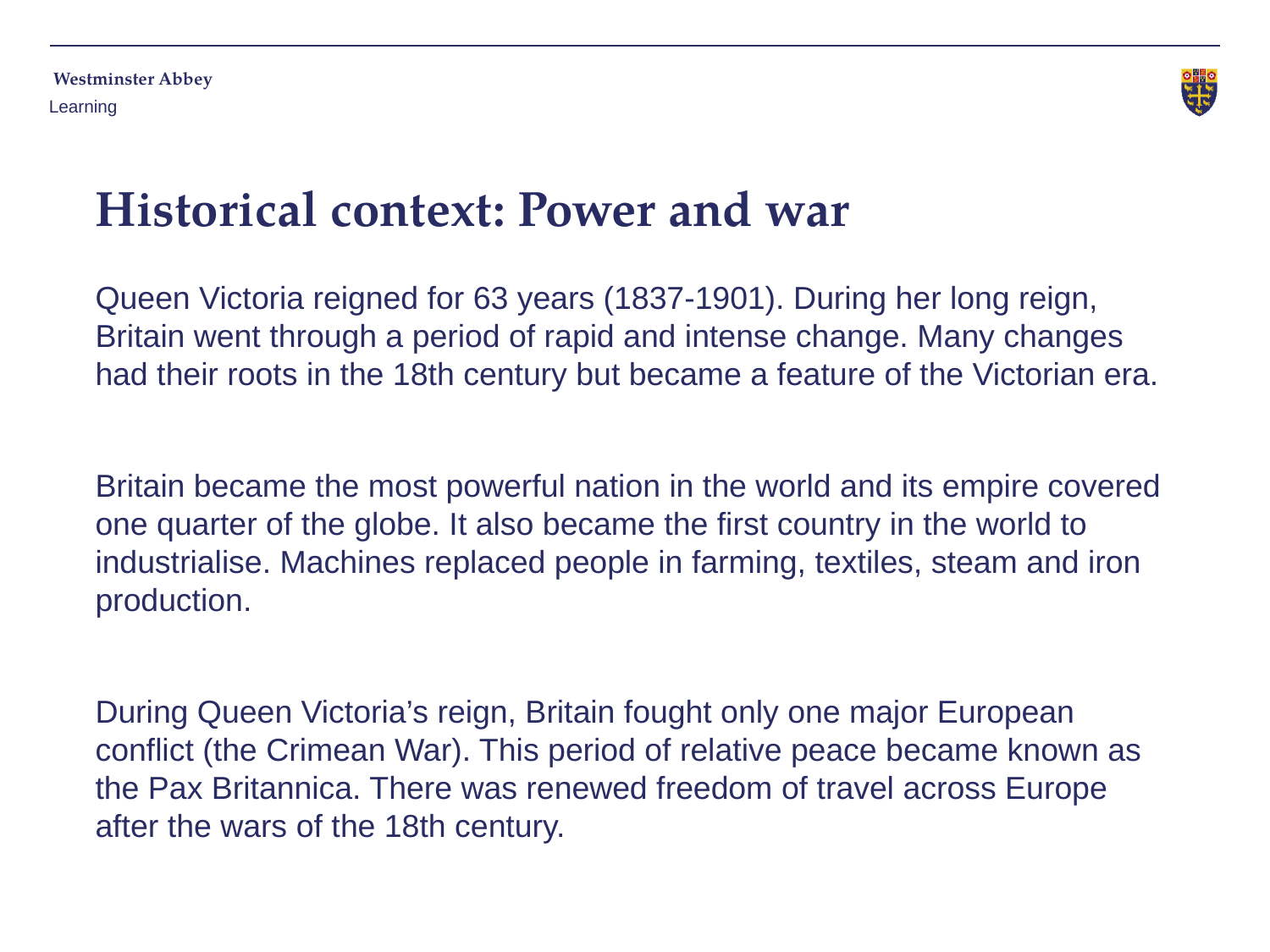

Learning
# Historical context: Power and war
Queen Victoria reigned for 63 years (1837-1901). During her long reign, Britain went through a period of rapid and intense change. Many changes had their roots in the 18th century but became a feature of the Victorian era.

Britain became the most powerful nation in the world and its empire covered one quarter of the globe. It also became the first country in the world to industrialise. Machines replaced people in farming, textiles, steam and iron production.

During Queen Victoria’s reign, Britain fought only one major European conflict (the Crimean War). This period of relative peace became known as the Pax Britannica. There was renewed freedom of travel across Europe after the wars of the 18th century.